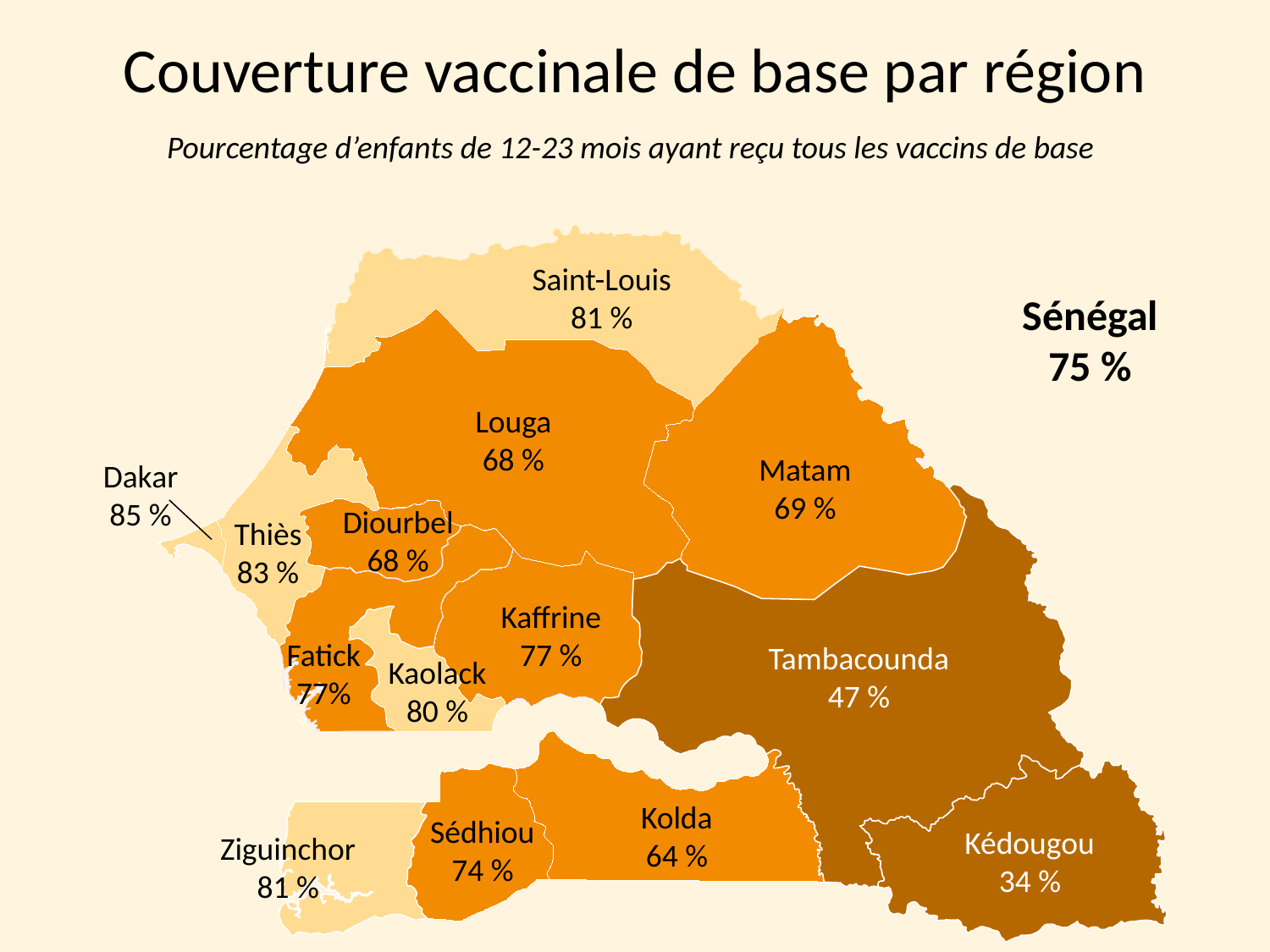

Couverture vaccinale de base par région
Pourcentage d’enfants de 12-23 mois ayant reçu tous les vaccins de base

Saint-Louis
81 %
Sénégal
75 %
Louga
68 %
Matam
69 %
Dakar
85 %
Diourbel
68 %
Thiès
83 %
Kaffrine
77 %
Fatick
77%
Tambacounda
47 %
Kaolack
80 %
Kolda
64 %
Sédhiou
74 %
Kédougou
34 %
Ziguinchor
81 %